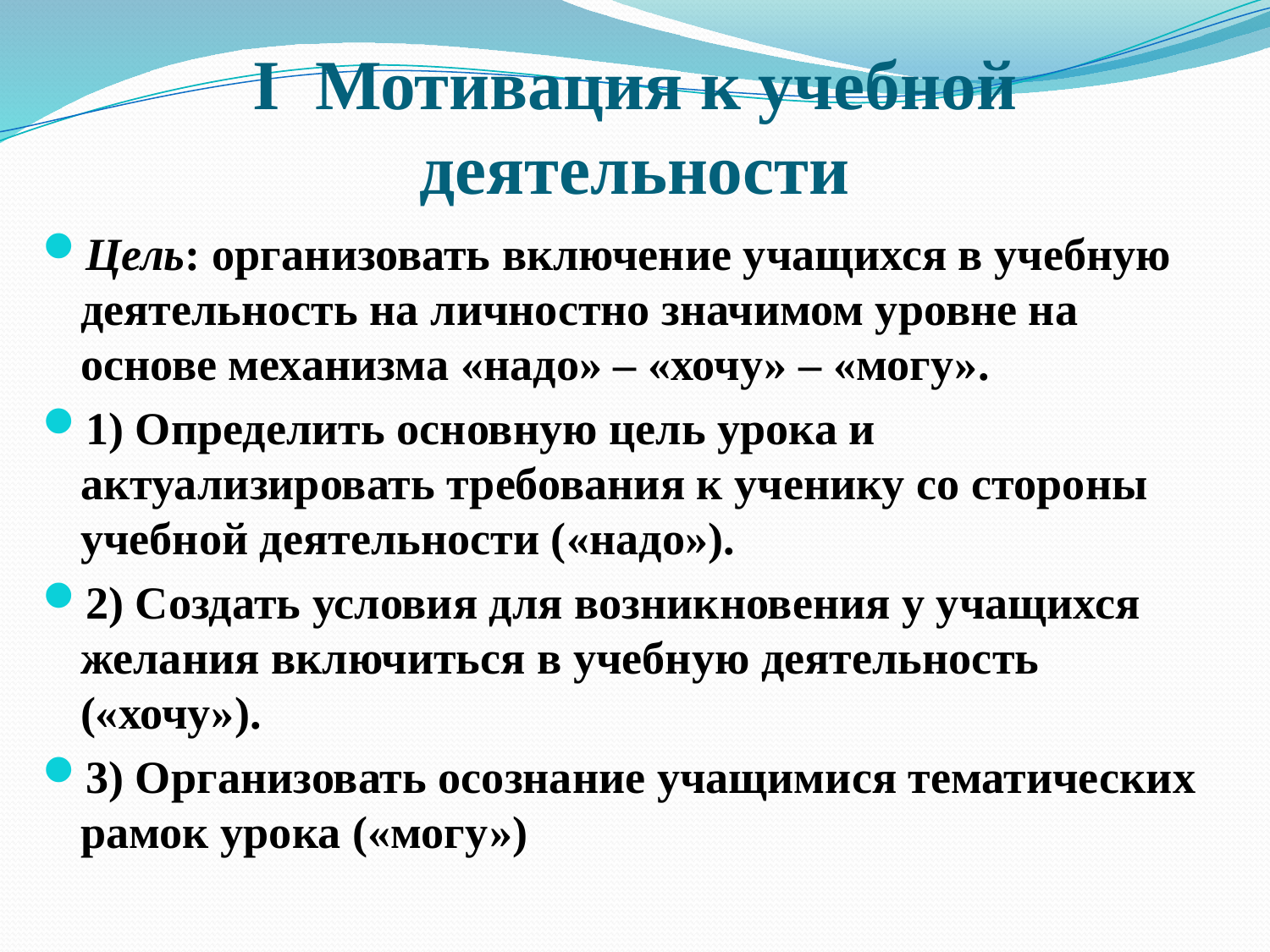

# I  Мотивация к учебной деятельности
Цель: организовать включение учащихся в учебную деятельность на личностно значимом уровне на основе механизма «надо» – «хочу» – «могу».
1) Определить основную цель урока и актуализировать требования к ученику со стороны учебной деятельности («надо»).
2) Создать условия для возникновения у учащихся желания включиться в учебную деятельность («хочу»).
3) Организовать осознание учащимися тематических рамок урока («могу»)